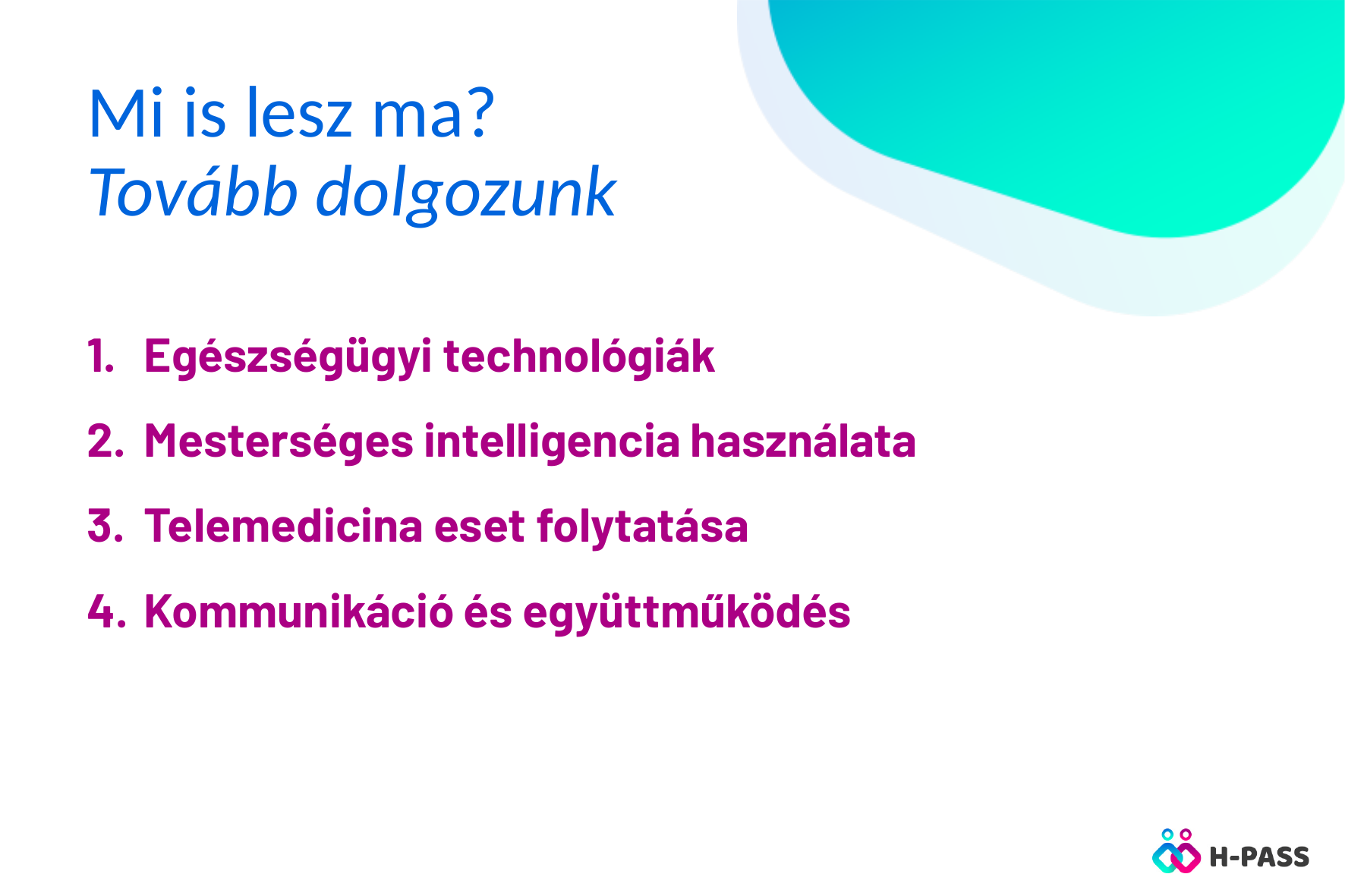

# Mi is lesz ma? Tovább dolgozunk
Egészségügyi technológiák
Mesterséges intelligencia használata
Telemedicina eset folytatása
Kommunikáció és együttműködés